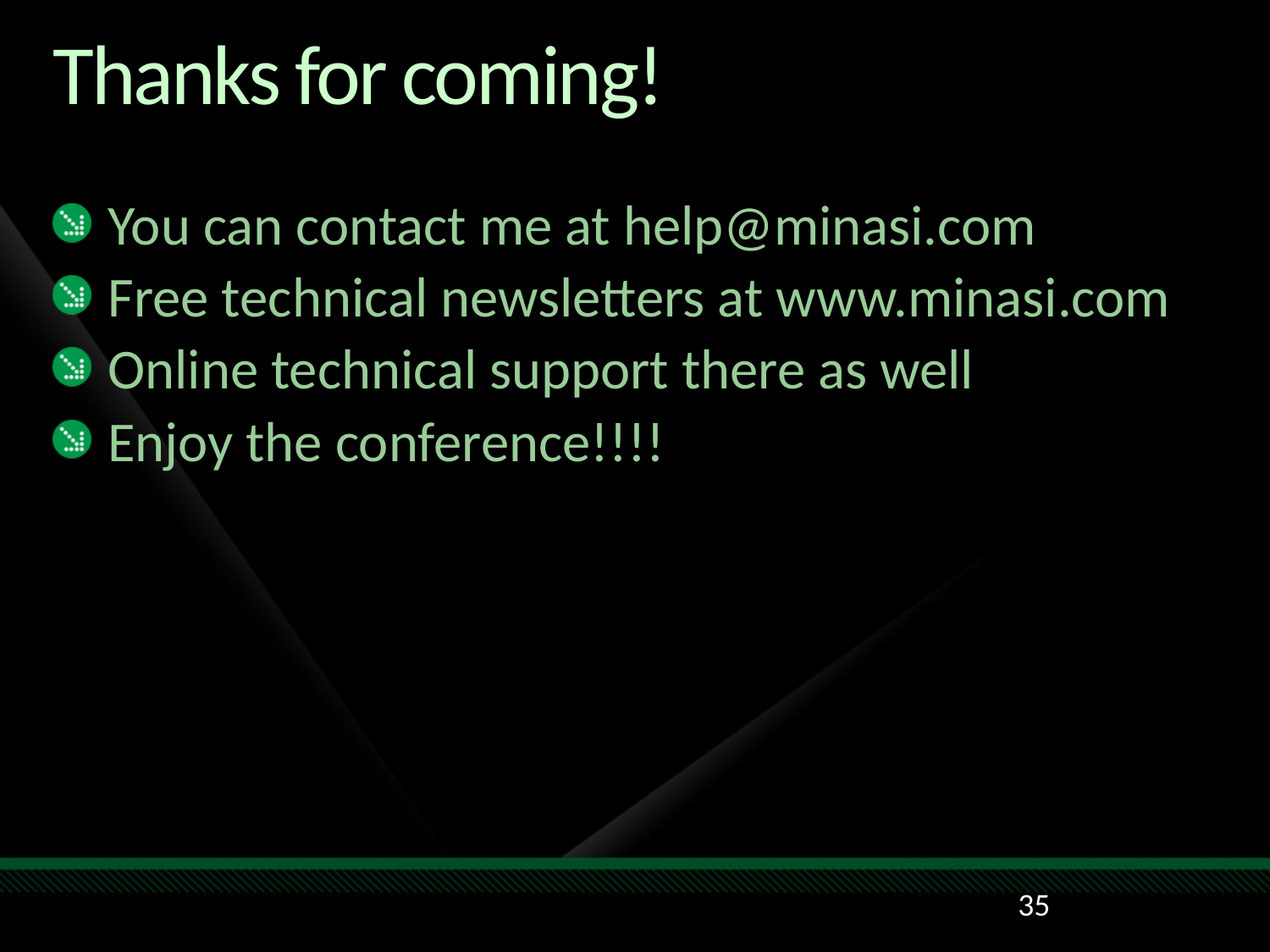

# Thanks for coming!
You can contact me at help@minasi.com
Free technical newsletters at www.minasi.com
Online technical support there as well
Enjoy the conference!!!!
35